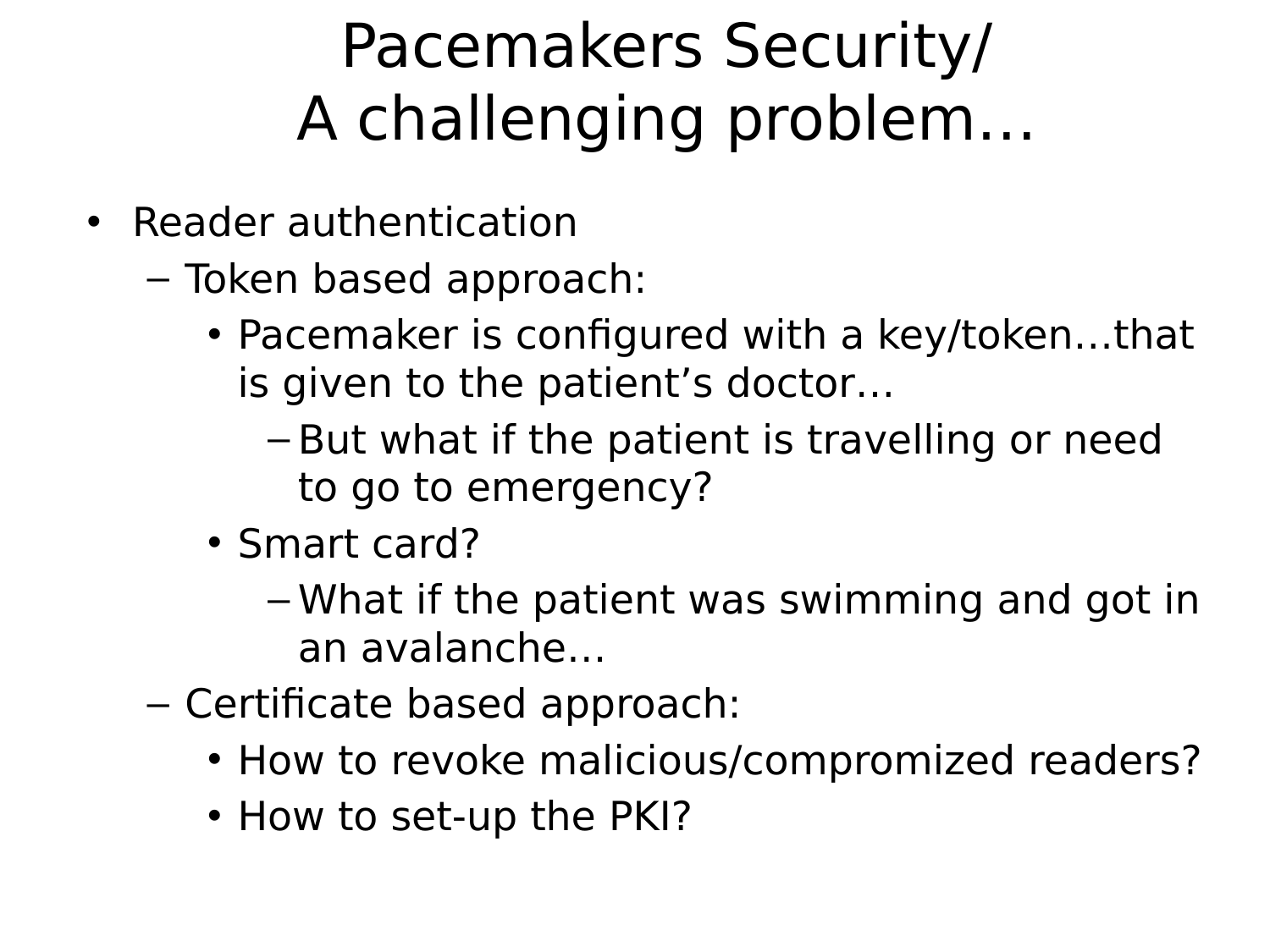

Pacemakers Security/
A challenging problem…
Reader authentication
Token based approach:
Pacemaker is configured with a key/token…that is given to the patient’s doctor…
But what if the patient is travelling or need to go to emergency?
Smart card?
What if the patient was swimming and got in an avalanche…
Certificate based approach:
How to revoke malicious/compromized readers?
How to set-up the PKI?